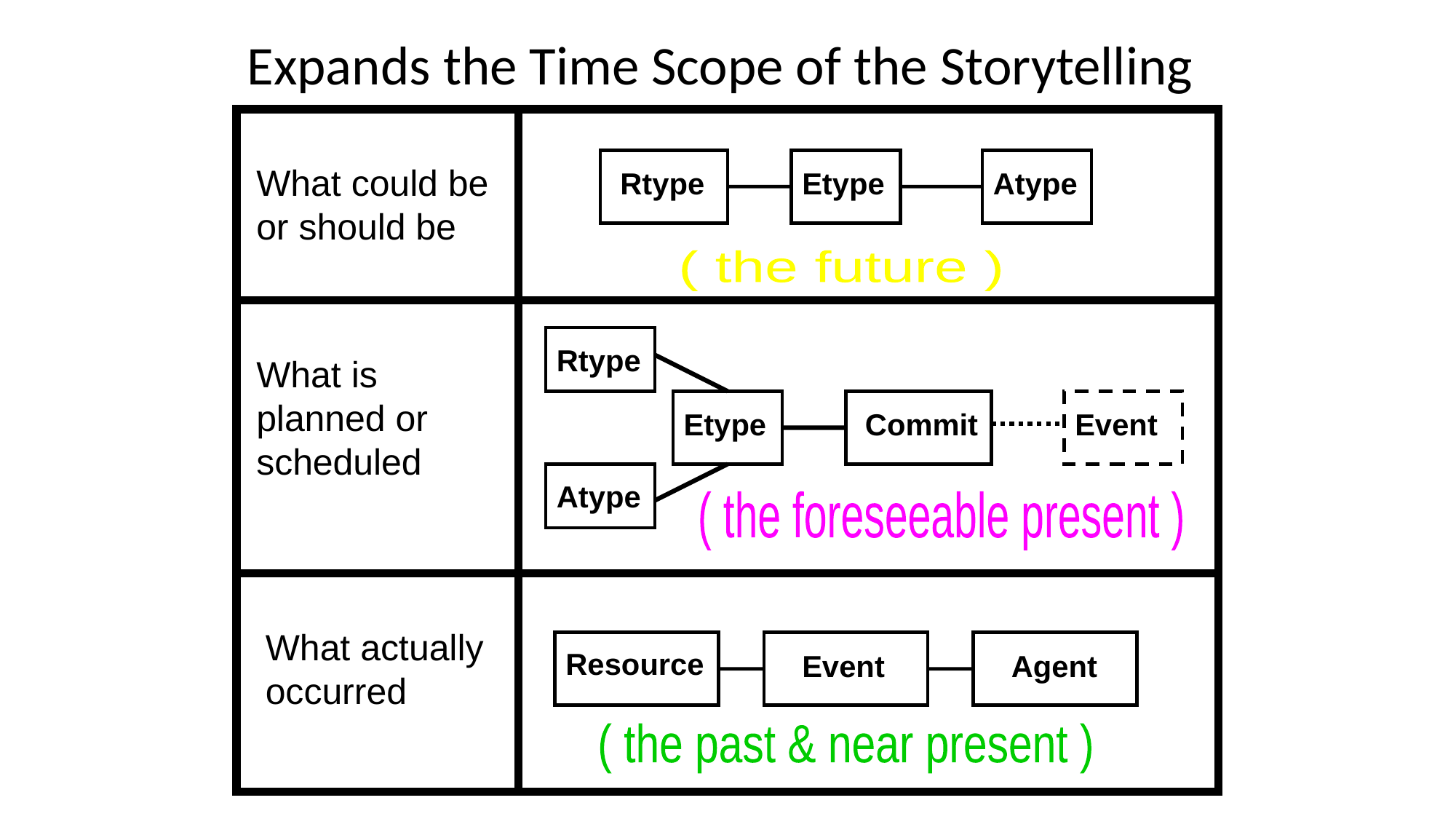

Expands the Time Scope of the Storytelling
|  |  |
| --- | --- |
|  |  |
|  |  |

Rtype
Etype
Atype

( the future )
What could be or should be

Rtype

Etype

Commit

Event

Atype

( the foreseeable present )
What is planned or scheduled
What actually occurred

Resource
Event
Agent

( the past & near present )